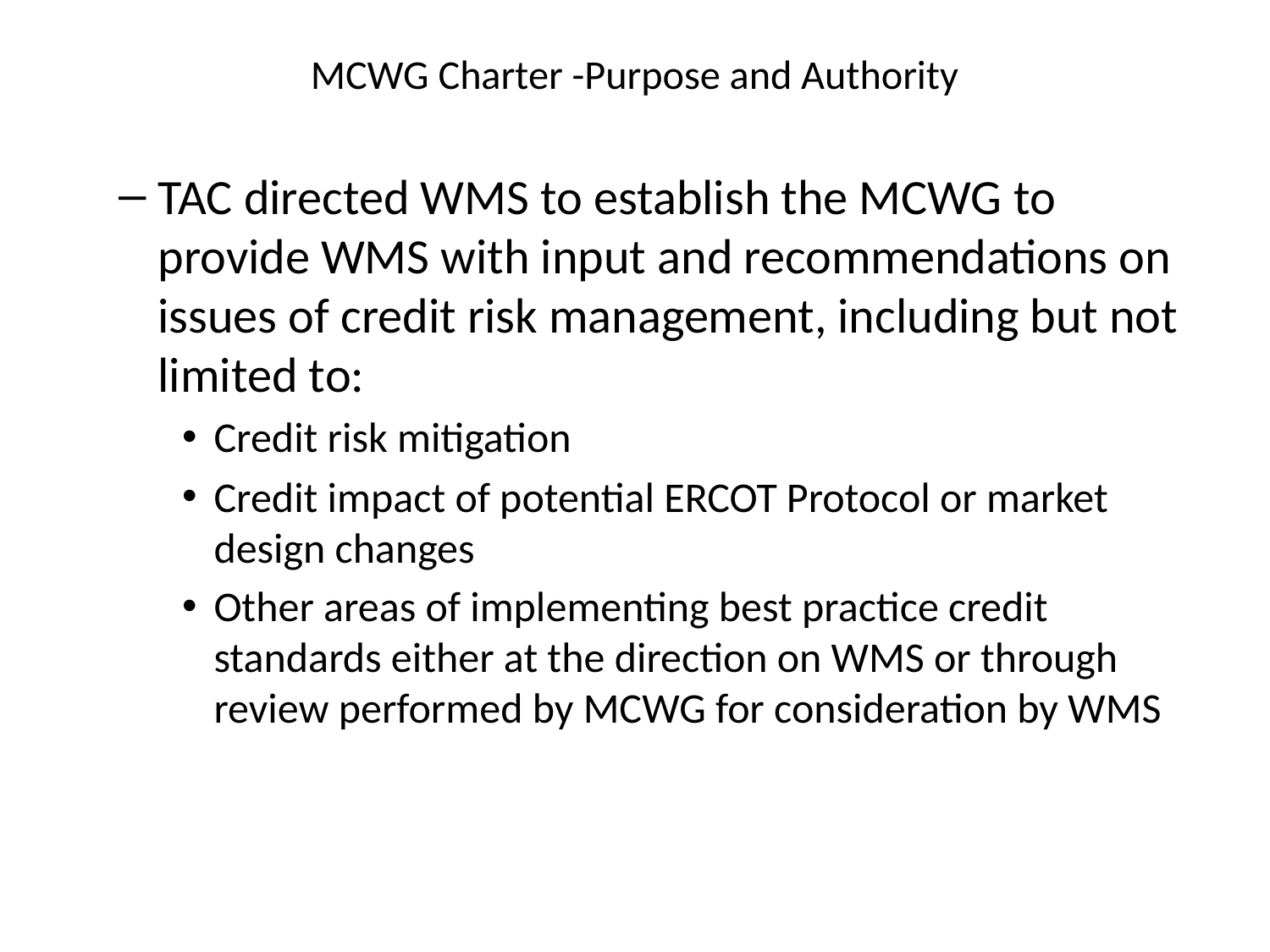

# MCWG Charter -Purpose and Authority
TAC directed WMS to establish the MCWG to provide WMS with input and recommendations on issues of credit risk management, including but not limited to:
Credit risk mitigation
Credit impact of potential ERCOT Protocol or market design changes
Other areas of implementing best practice credit standards either at the direction on WMS or through review performed by MCWG for consideration by WMS